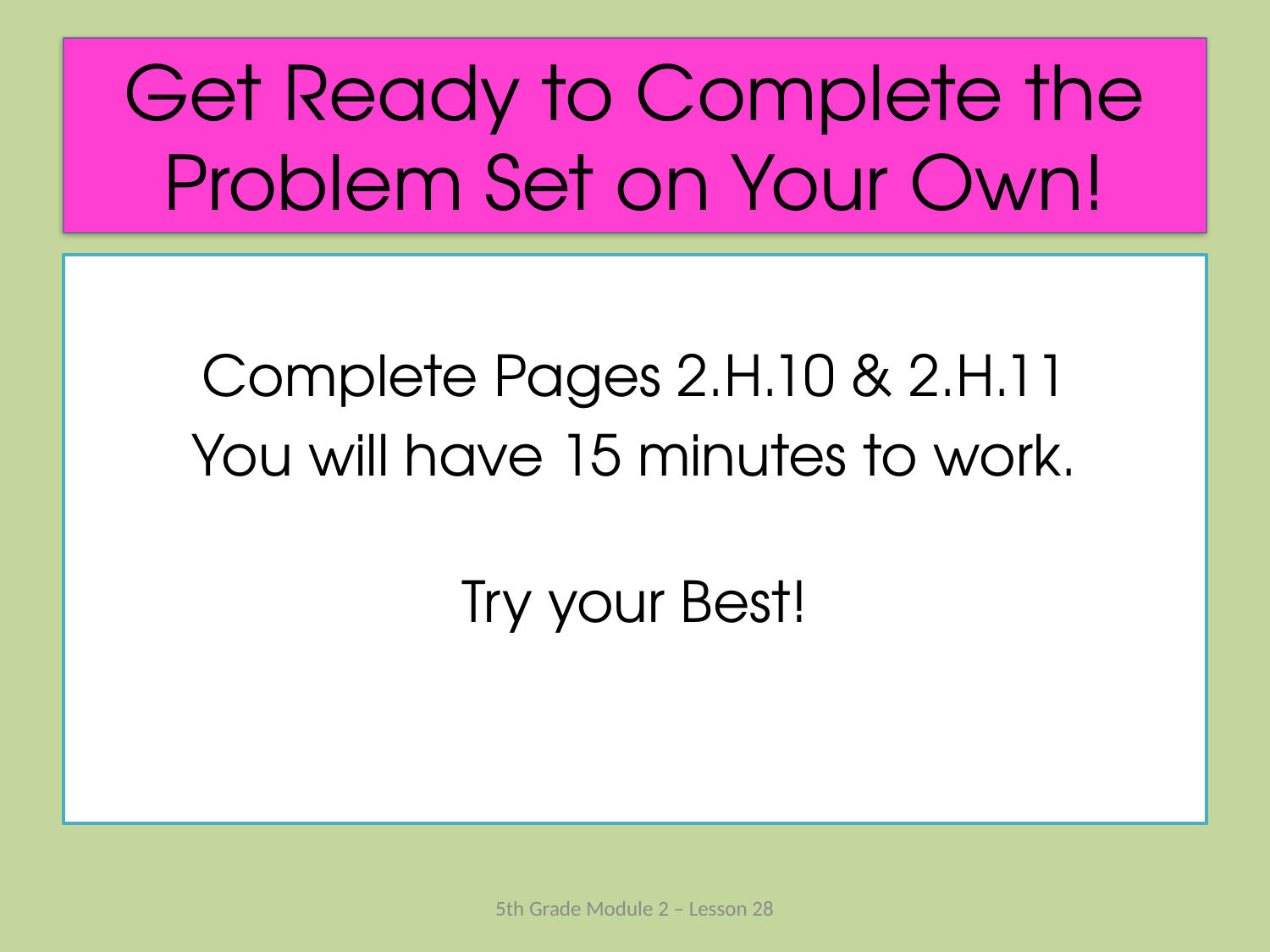

# Get Ready to Complete the Problem Set on Your Own!

Complete Pages 2.H.10 & 2.H.11
You will have 15 minutes to work.
Try your Best!

5th Grade Module 2 – Lesson 28